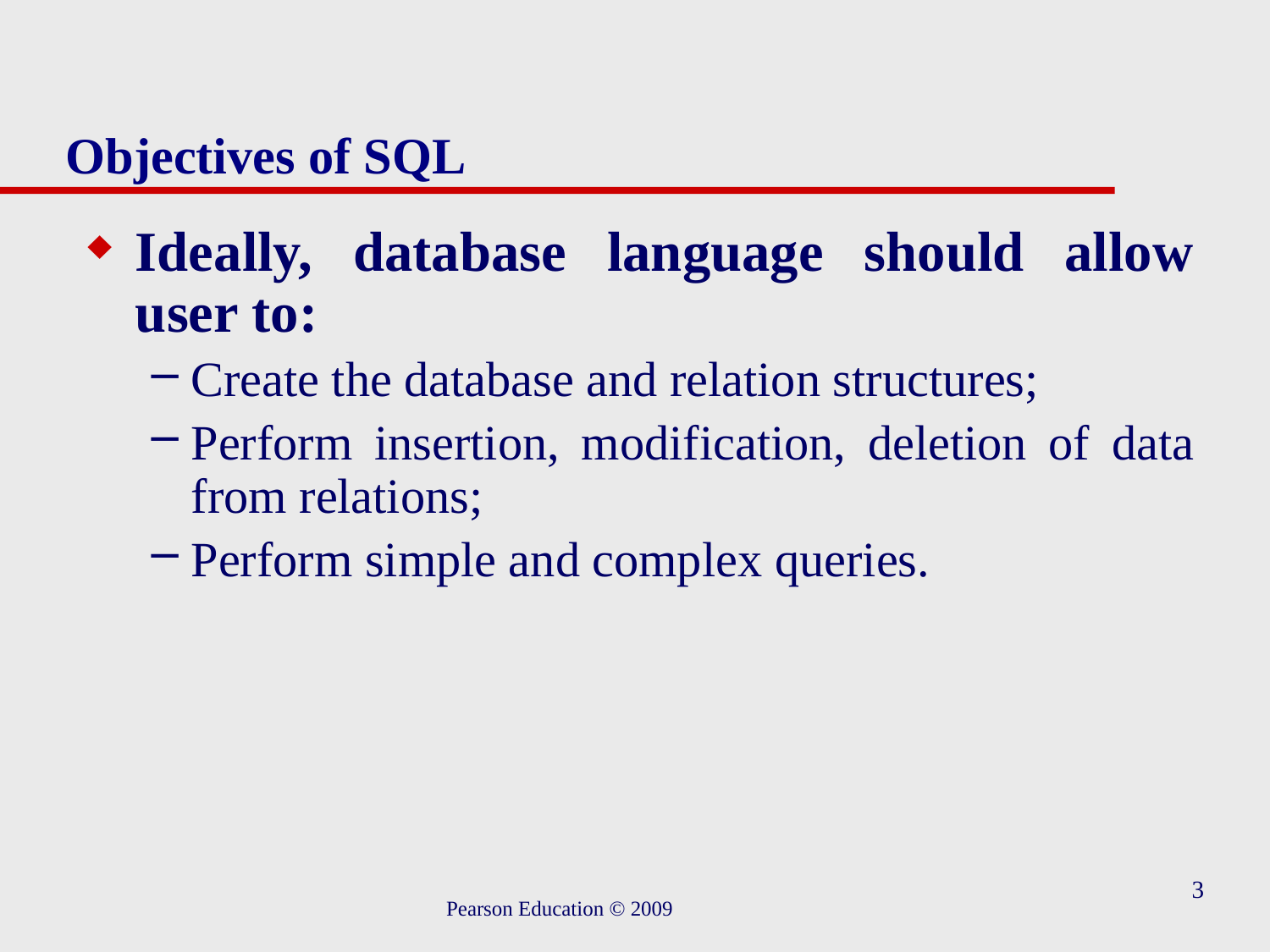

# Objectives of SQL
Ideally, database language should allow user to:
Create the database and relation structures;
Perform insertion, modification, deletion of data from relations;
Perform simple and complex queries.
3
Pearson Education © 2009